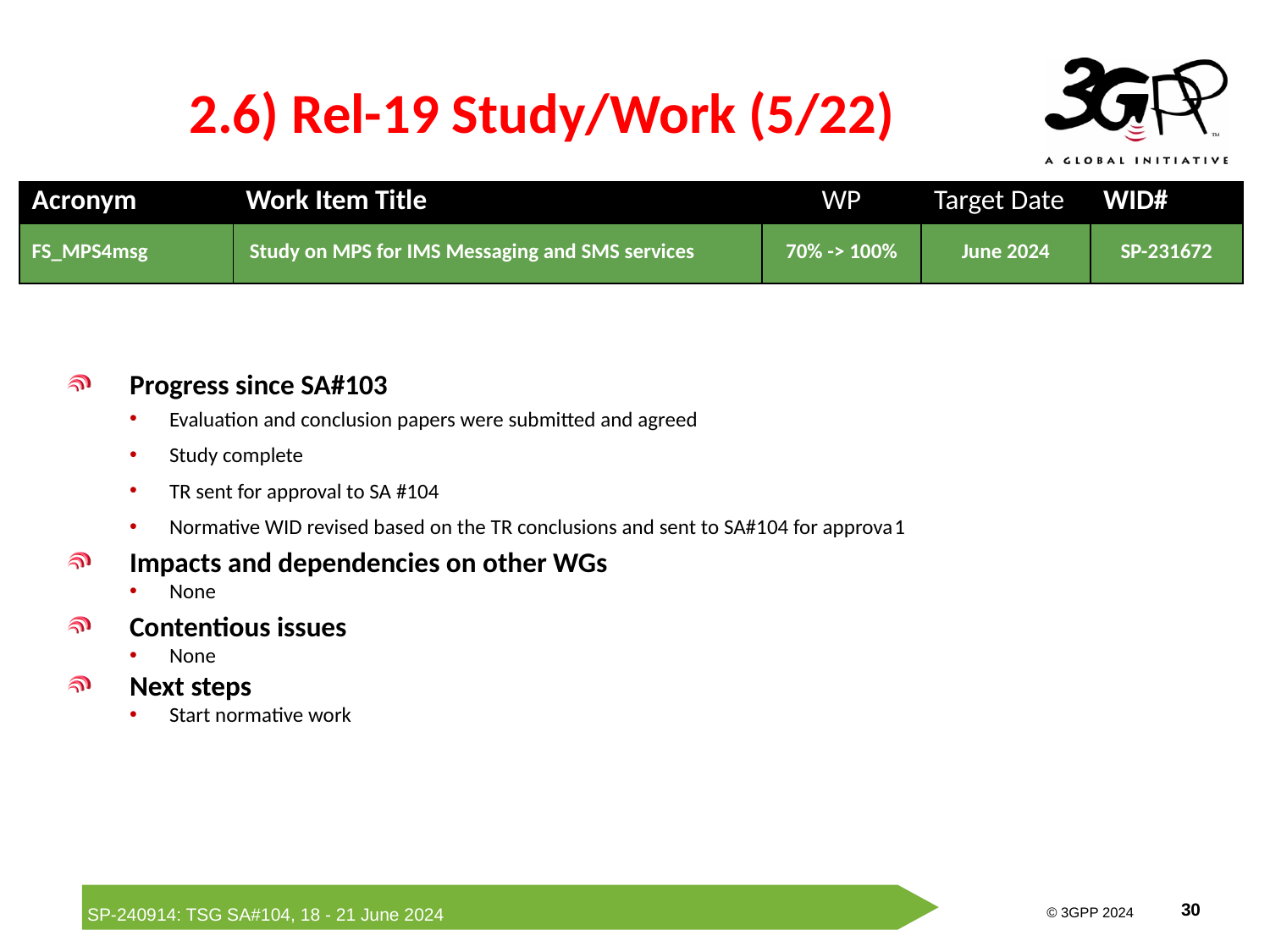

# 2.6) Rel-19 Study/Work (5/22)
| Acronym | Work Item Title | WP | Target Date | WID# |
| --- | --- | --- | --- | --- |
| FS\_MPS4msg | Study on MPS for IMS Messaging and SMS services | 70% -> 100% | June 2024 | SP-231672 |
Progress since SA#103
Evaluation and conclusion papers were submitted and agreed
Study complete
TR sent for approval to SA #104
Normative WID revised based on the TR conclusions and sent to SA#104 for approva1
Impacts and dependencies on other WGs
None
Contentious issues
None
Next steps
Start normative work